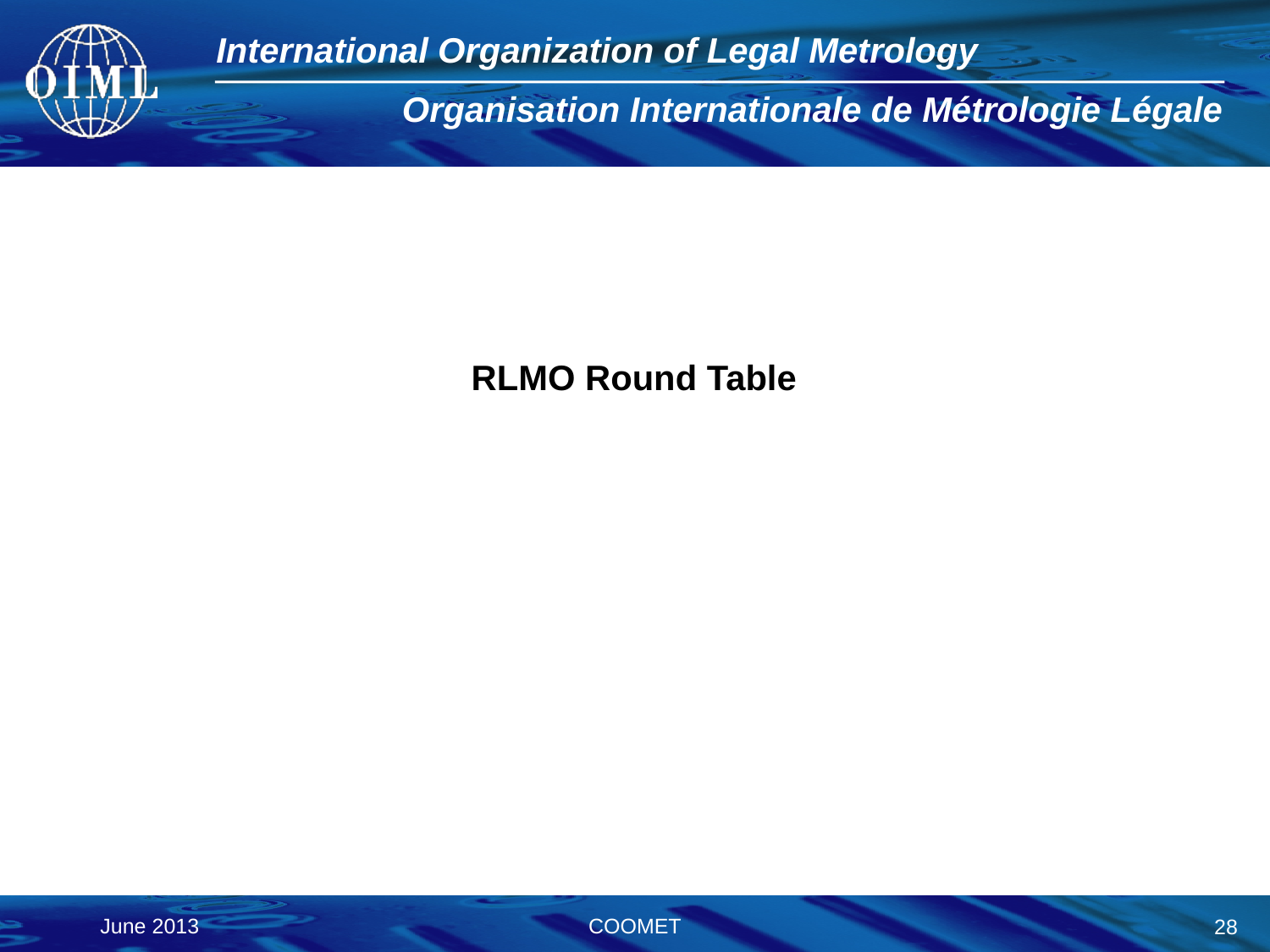

RLMO Round Table
COOMET
June 2013
28